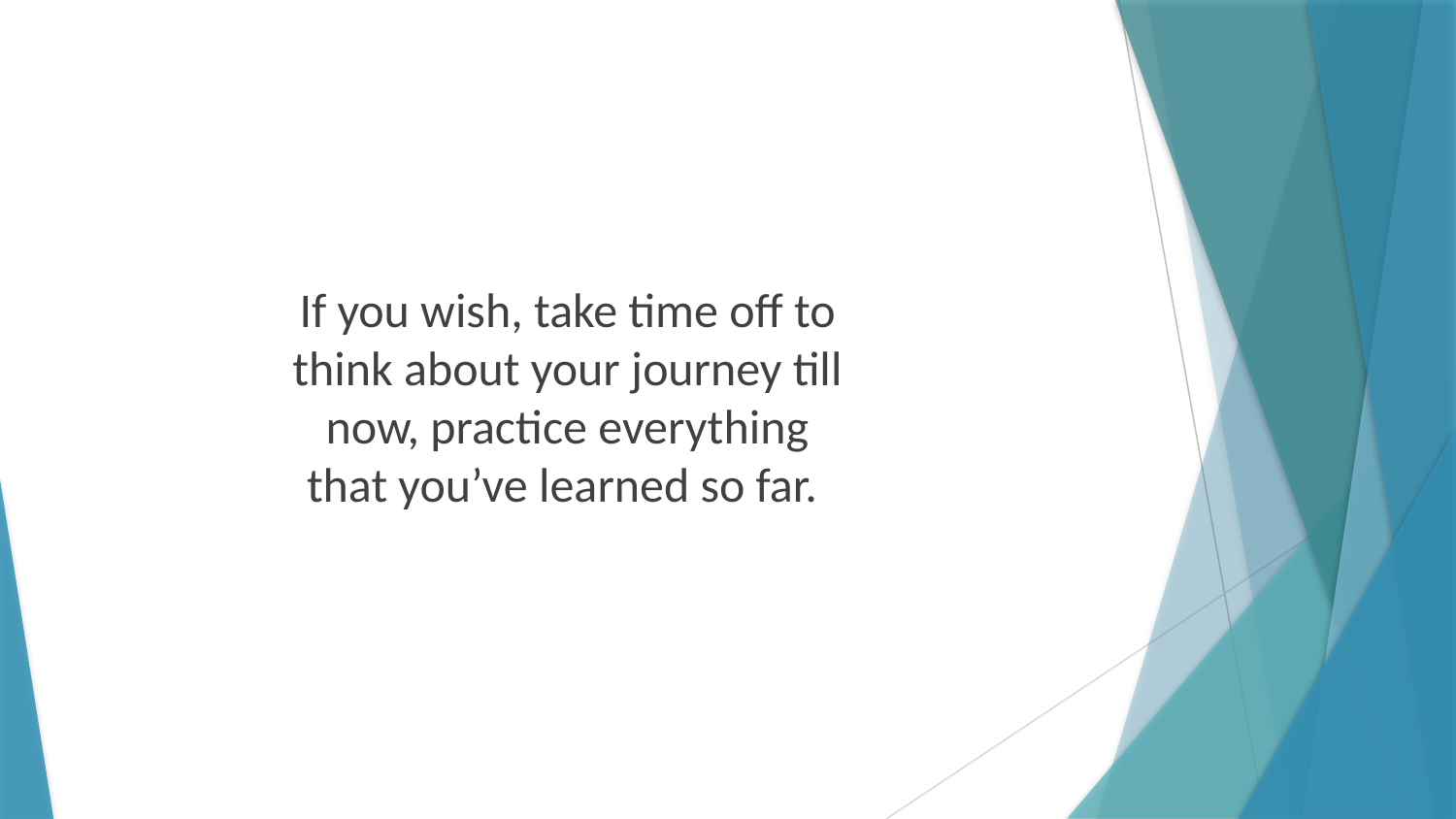

If you wish, take time off to think about your journey till now, practice everything that you’ve learned so far.